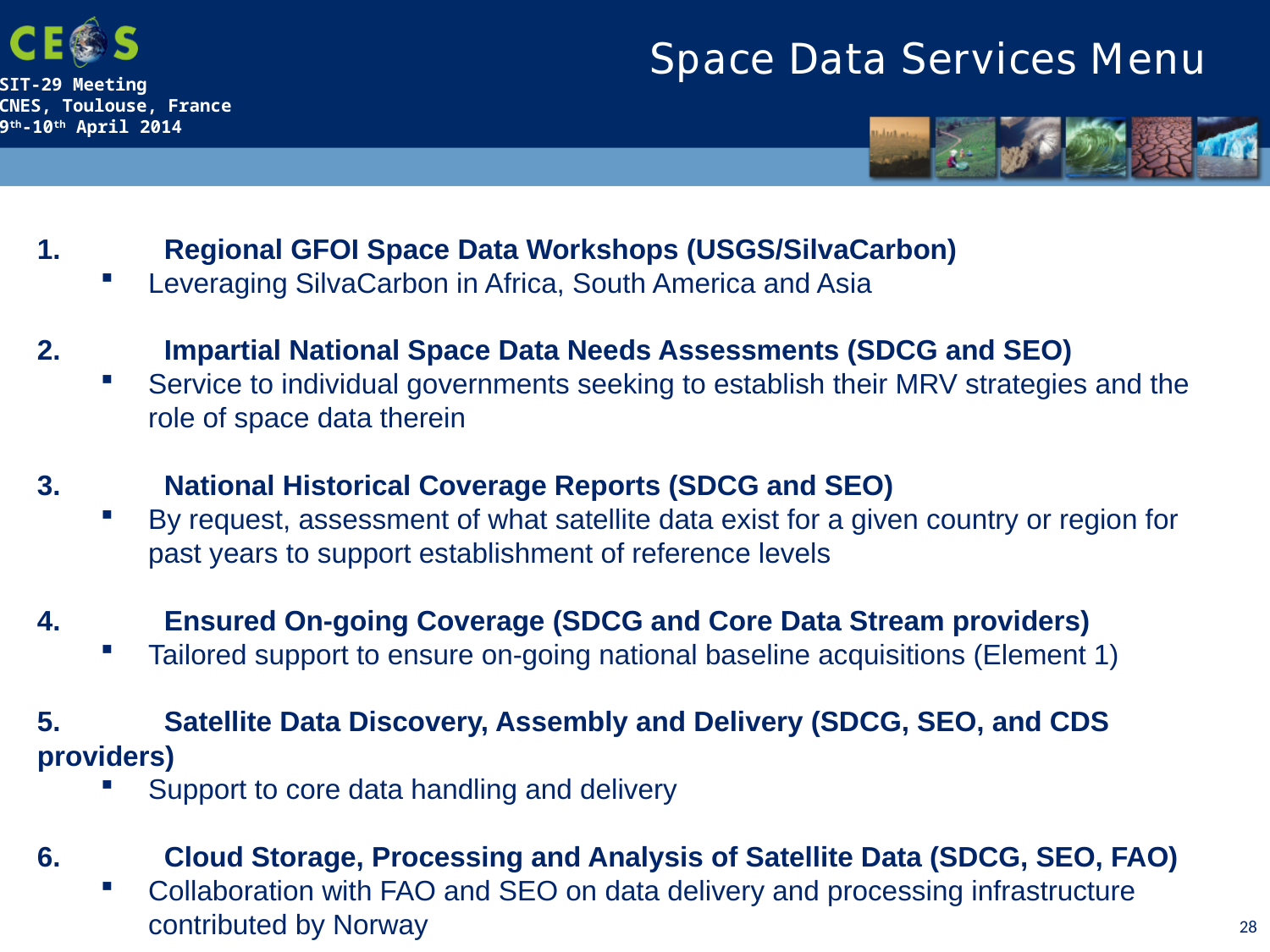

Space Data Services Menu
1.	Regional GFOI Space Data Workshops (USGS/SilvaCarbon)
Leveraging SilvaCarbon in Africa, South America and Asia

2.	Impartial National Space Data Needs Assessments (SDCG and SEO)
Service to individual governments seeking to establish their MRV strategies and the role of space data therein

3.	National Historical Coverage Reports (SDCG and SEO)
By request, assessment of what satellite data exist for a given country or region for past years to support establishment of reference levels

4.	Ensured On-going Coverage (SDCG and Core Data Stream providers)
Tailored support to ensure on-going national baseline acquisitions (Element 1)

5.	Satellite Data Discovery, Assembly and Delivery (SDCG, SEO, and CDS providers)
Support to core data handling and delivery

6.	Cloud Storage, Processing and Analysis of Satellite Data (SDCG, SEO, FAO)
Collaboration with FAO and SEO on data delivery and processing infrastructure contributed by Norway
28